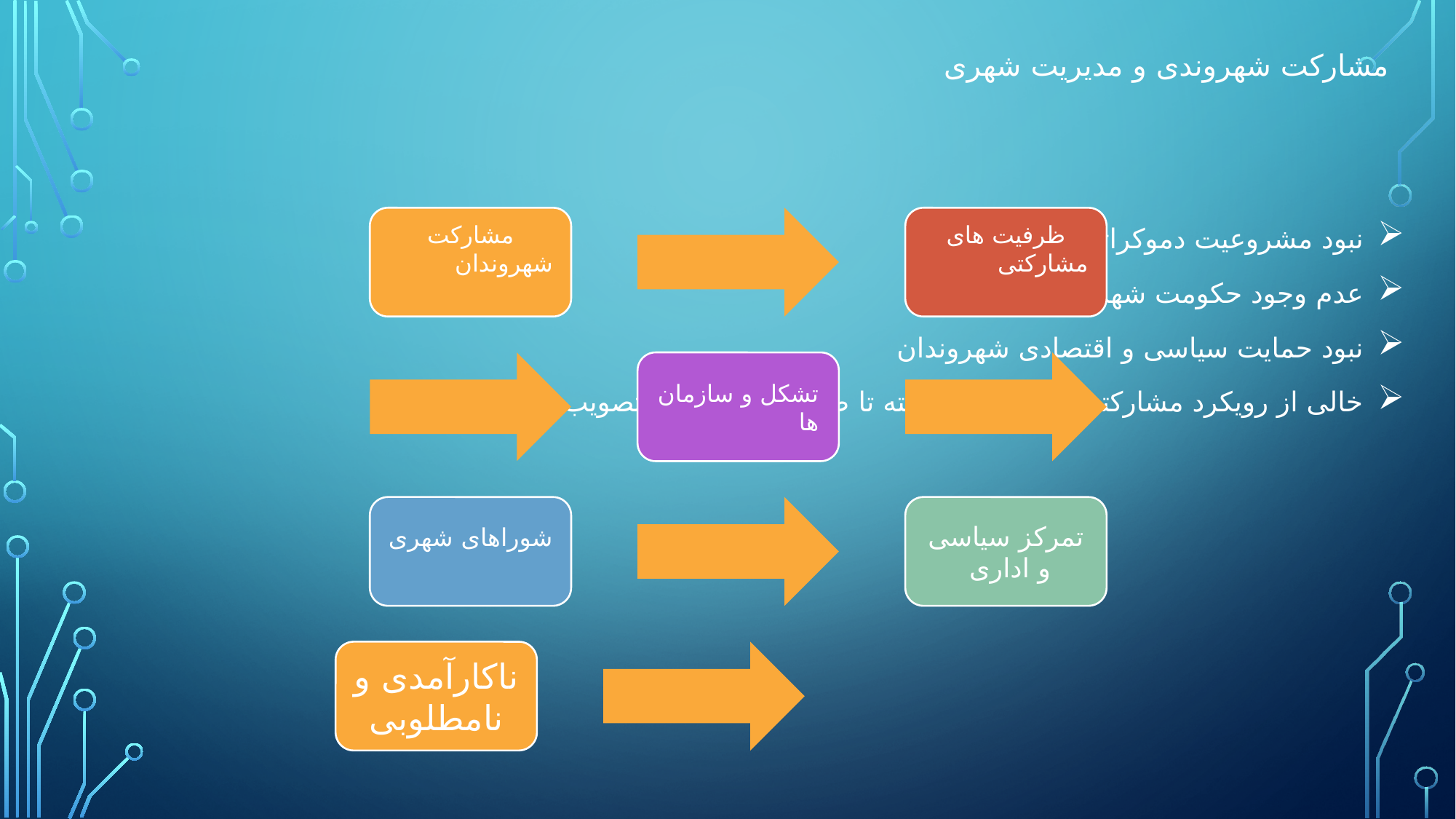

# مشارکت شهروندی و مدیریت شهری

نبود مشروعیت دموکراتیک
عدم وجود حکومت شهری و محلی
نبود حمایت سیاسی و اقتصادی شهروندان
خالی از رویکرد مشارکتی از طرح ها گرفته تا ضوابط و مقررات تصویب شده

مشارکت شهروندان
ظرفیت های مشارکتی
شوراهای شهری
تمرکز سیاسی و اداری
ناکارآمدی و نامطلوبی